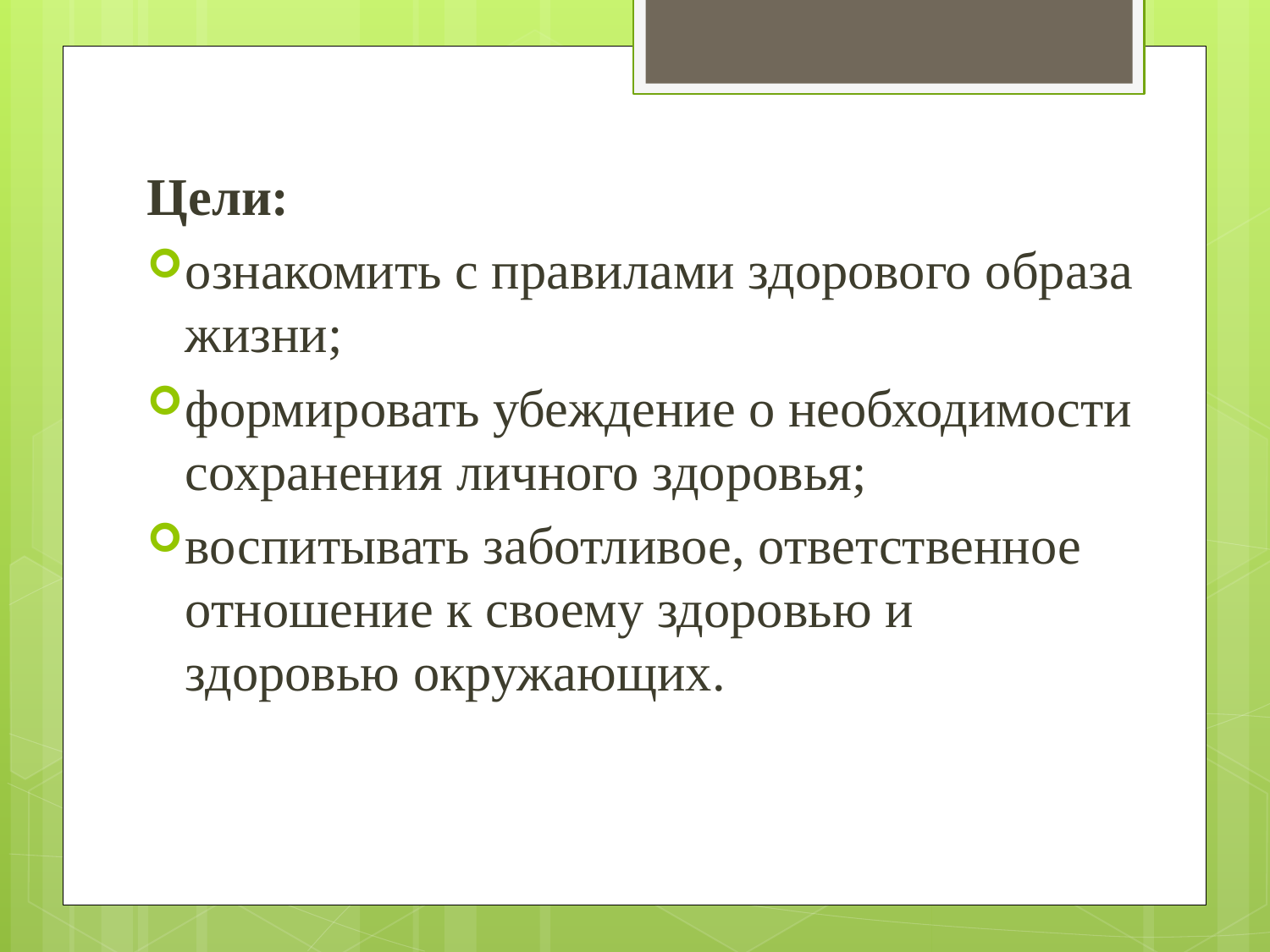

#
Цели:
ознакомить с правилами здорового образа жизни;
формировать убеждение о необходимости сохранения личного здоровья;
воспитывать заботливое, ответственное отношение к своему здоровью и здоровью окружающих.